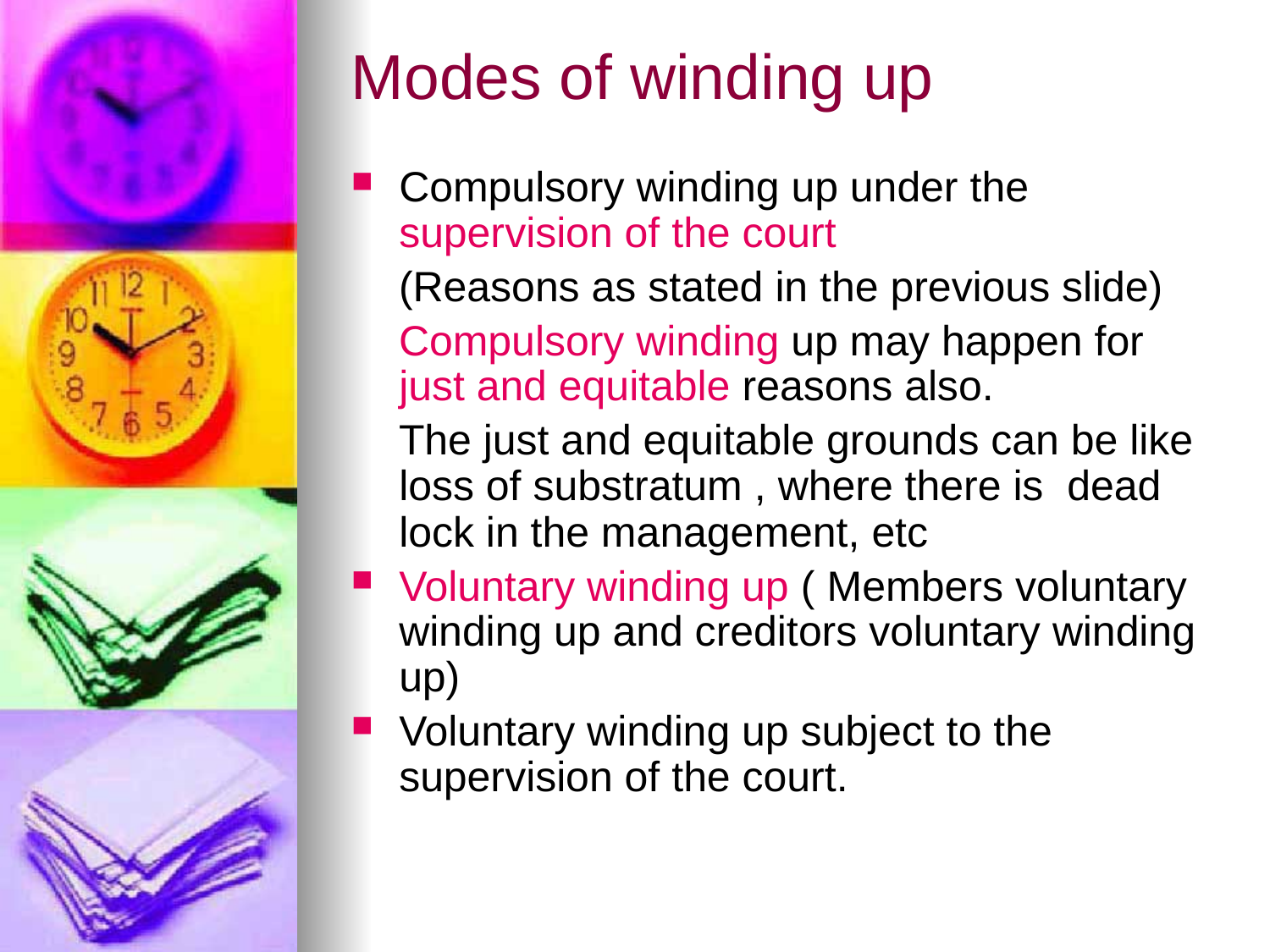

# Modes of winding up
Compulsory winding up under the supervision of the court
    (Reasons as stated in the previous slide)
    Compulsory winding up may happen for    just and equitable reasons also.
    The just and equitable grounds can be like loss of substratum , where there is  dead lock in the management, etc
Voluntary winding up ( Members voluntary winding up and creditors voluntary winding up)
Voluntary winding up subject to the supervision of the court.